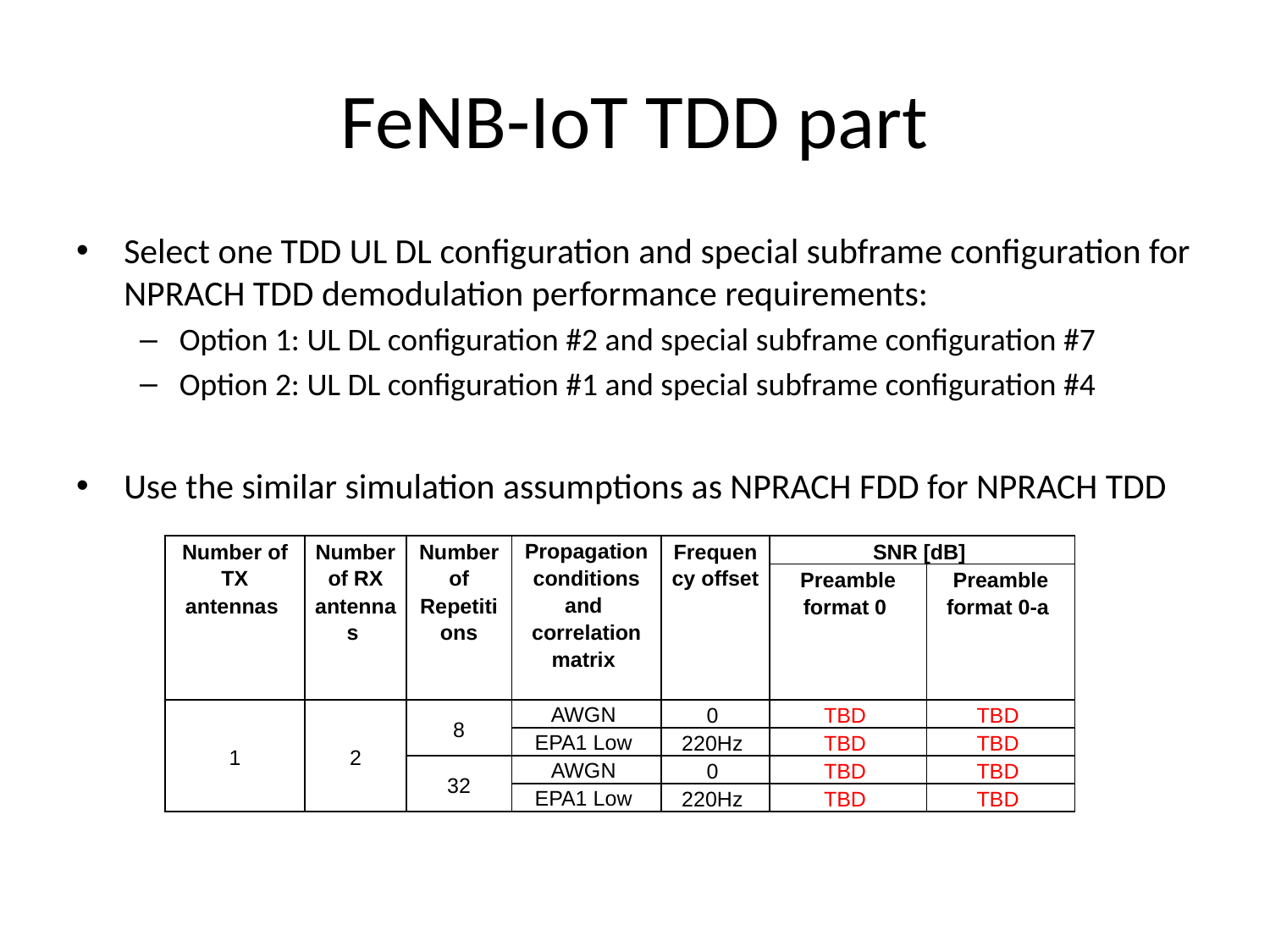

# FeNB-IoT TDD part
Select one TDD UL DL configuration and special subframe configuration for NPRACH TDD demodulation performance requirements:
Option 1: UL DL configuration #2 and special subframe configuration #7
Option 2: UL DL configuration #1 and special subframe configuration #4

Use the similar simulation assumptions as NPRACH FDD for NPRACH TDD

If needed, performance requirements for other preamble formats can be added later
| Number of TX antennas | Number of RX antennas | Number of Repetitions | Propagation conditions and correlation matrix | Frequency offset | SNR [dB] |  |
| --- | --- | --- | --- | --- | --- | --- |
|  |  |  |  |  | Preamble format 0 | Preamble format 0-a |
| 1 | 2 | 8 | AWGN | 0 | TBD | TBD |
|  |  |  | EPA1 Low | 220Hz | TBD | TBD |
|  |  | 32 | AWGN | 0 | TBD | TBD |
|  |  |  | EPA1 Low | 220Hz | TBD | TBD |